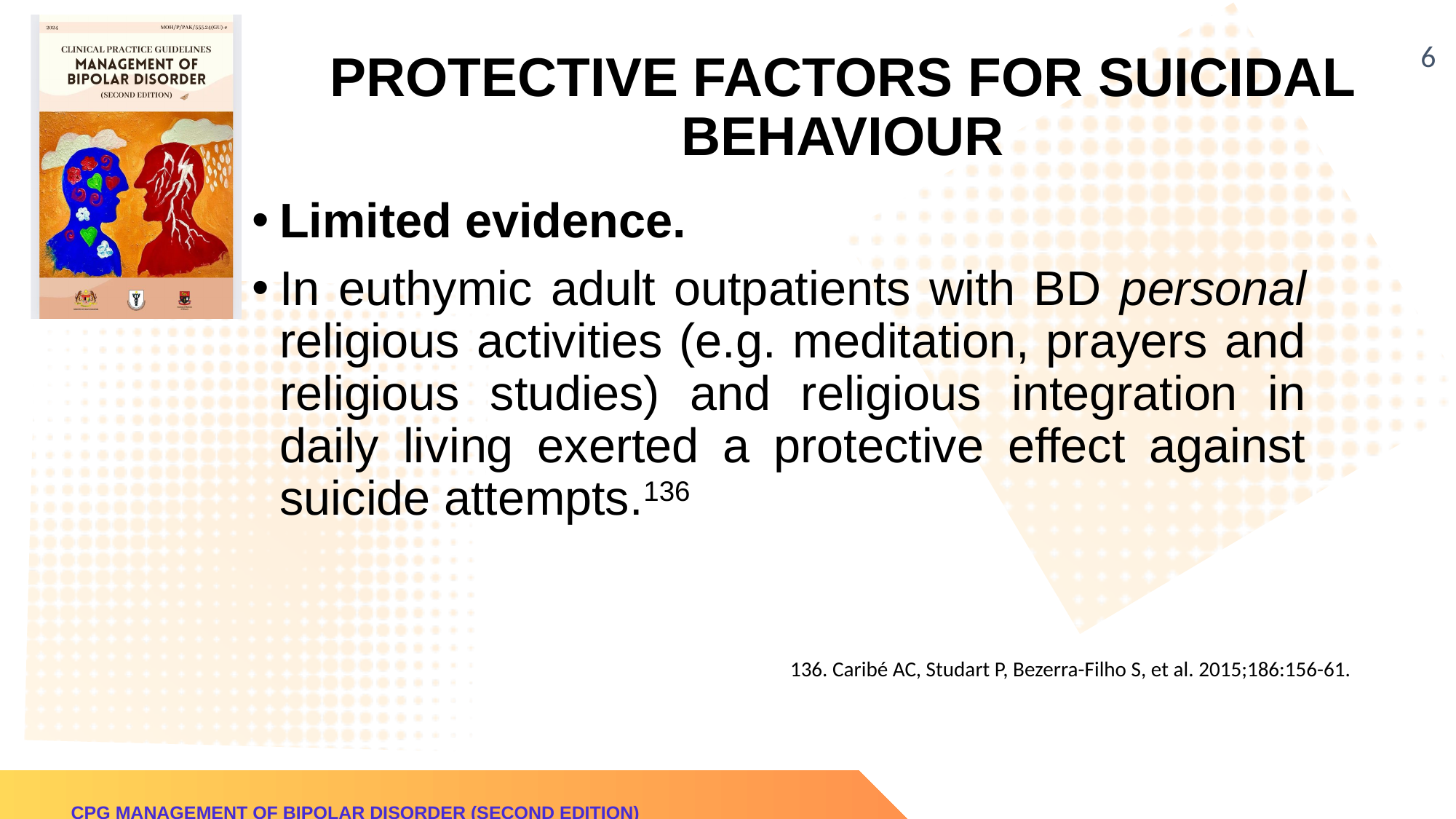

6
PROTECTIVE FACTORS FOR SUICIDAL BEHAVIOUR

Limited evidence.
In euthymic adult outpatients with BD personal religious activities (e.g. meditation, prayers and religious studies) and religious integration in daily living exerted a protective effect against suicide attempts.136

136. Caribé AC, Studart P, Bezerra-Filho S, et al. 2015;186:156-61.

CPG MANAGEMENT OF BIPOLAR DISORDER (SECOND EDITION)